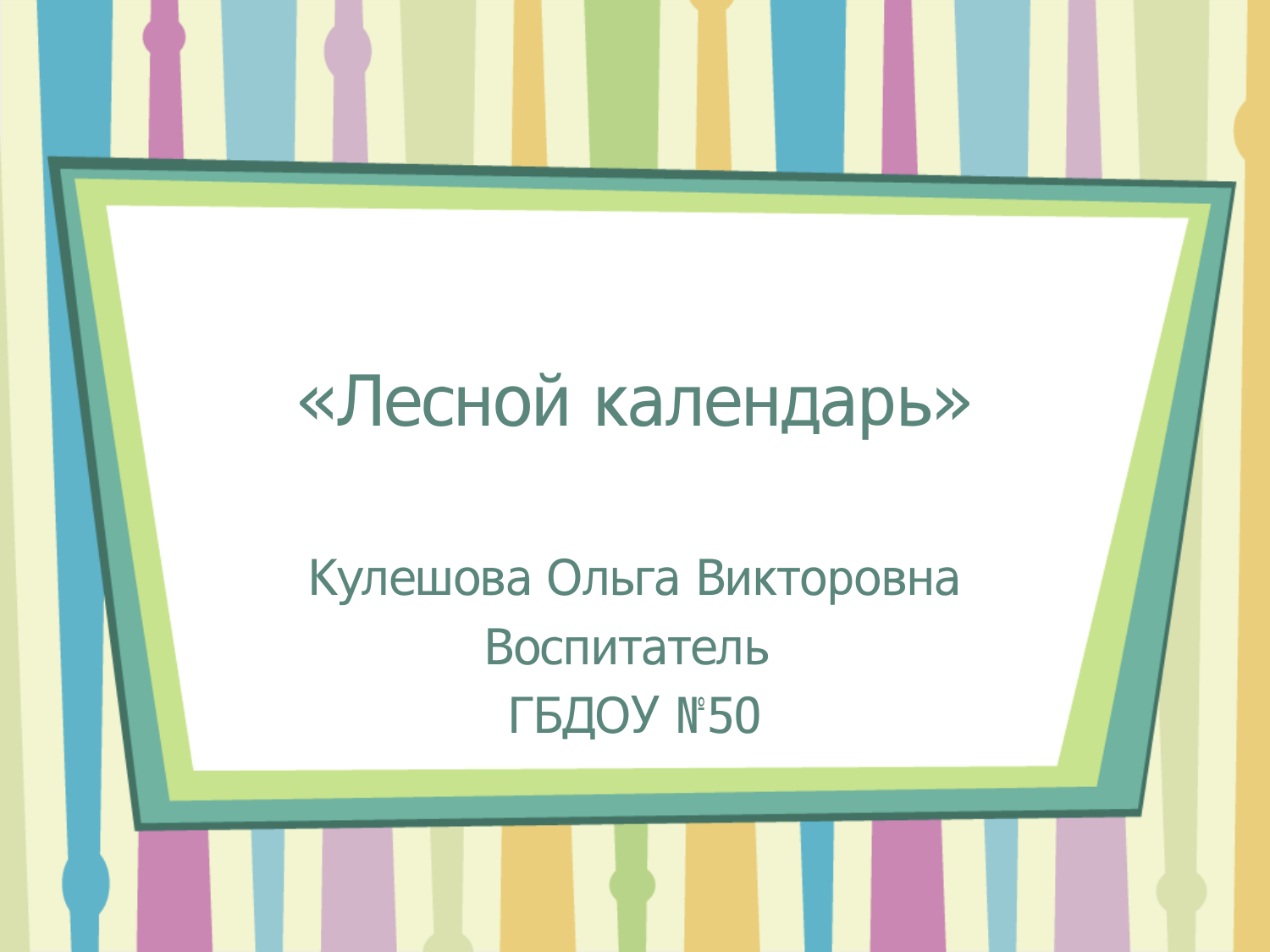

# «Лесной календарь»
Кулешова Ольга Викторовна
Воспитатель
ГБДОУ №50